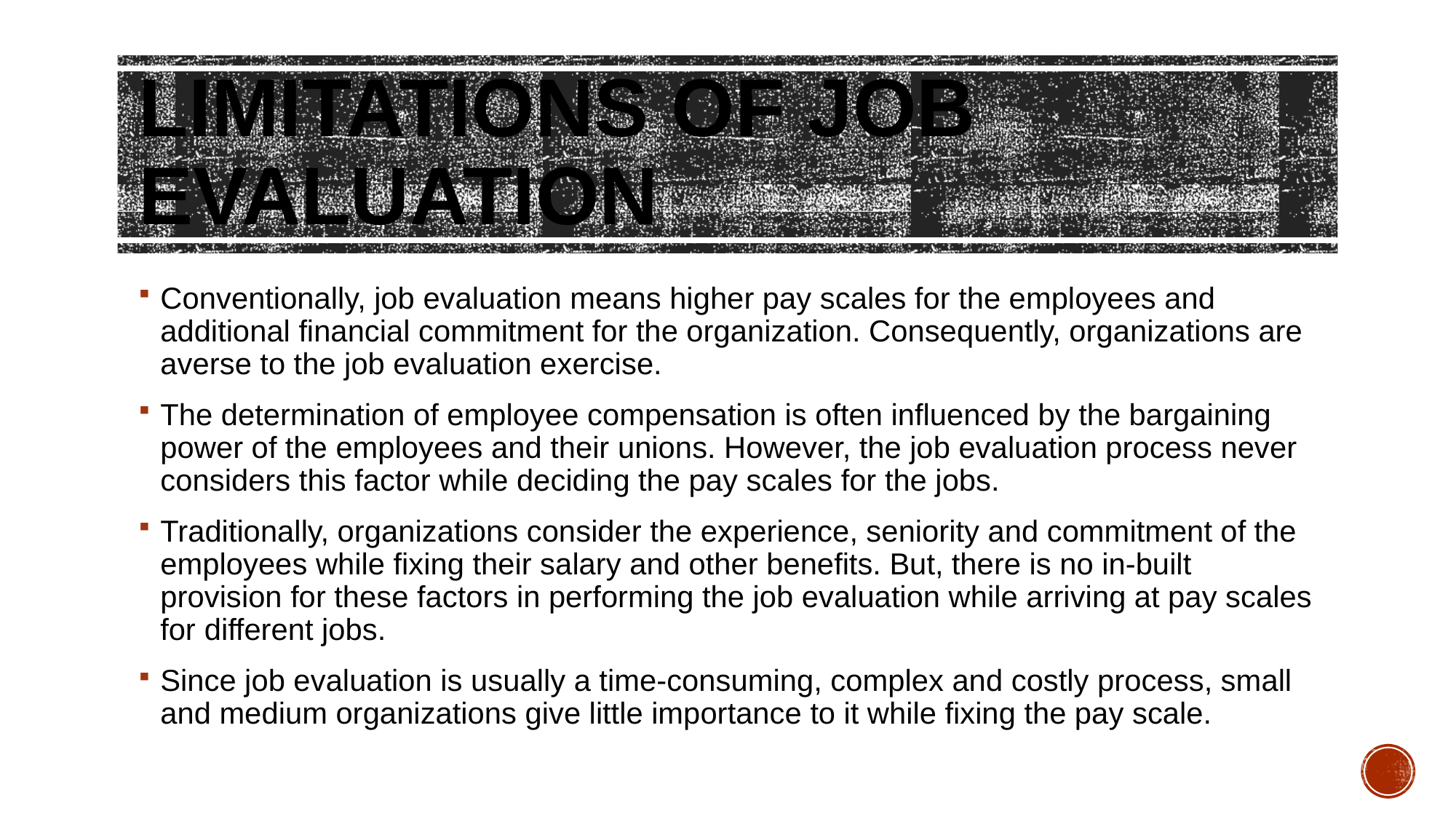

# Limitations of Job Evaluation

Conventionally, job evaluation means higher pay scales for the employees and additional financial commitment for the organization. Consequently, organizations are averse to the job evaluation exercise.
The determination of employee compensation is often influenced by the bargaining power of the employees and their unions. However, the job evaluation process never considers this factor while deciding the pay scales for the jobs.
Traditionally, organizations consider the experience, seniority and commitment of the employees while fixing their salary and other benefits. But, there is no in-built provision for these factors in performing the job evaluation while arriving at pay scales for different jobs.
Since job evaluation is usually a time-consuming, complex and costly process, small and medium organizations give little importance to it while fixing the pay scale.